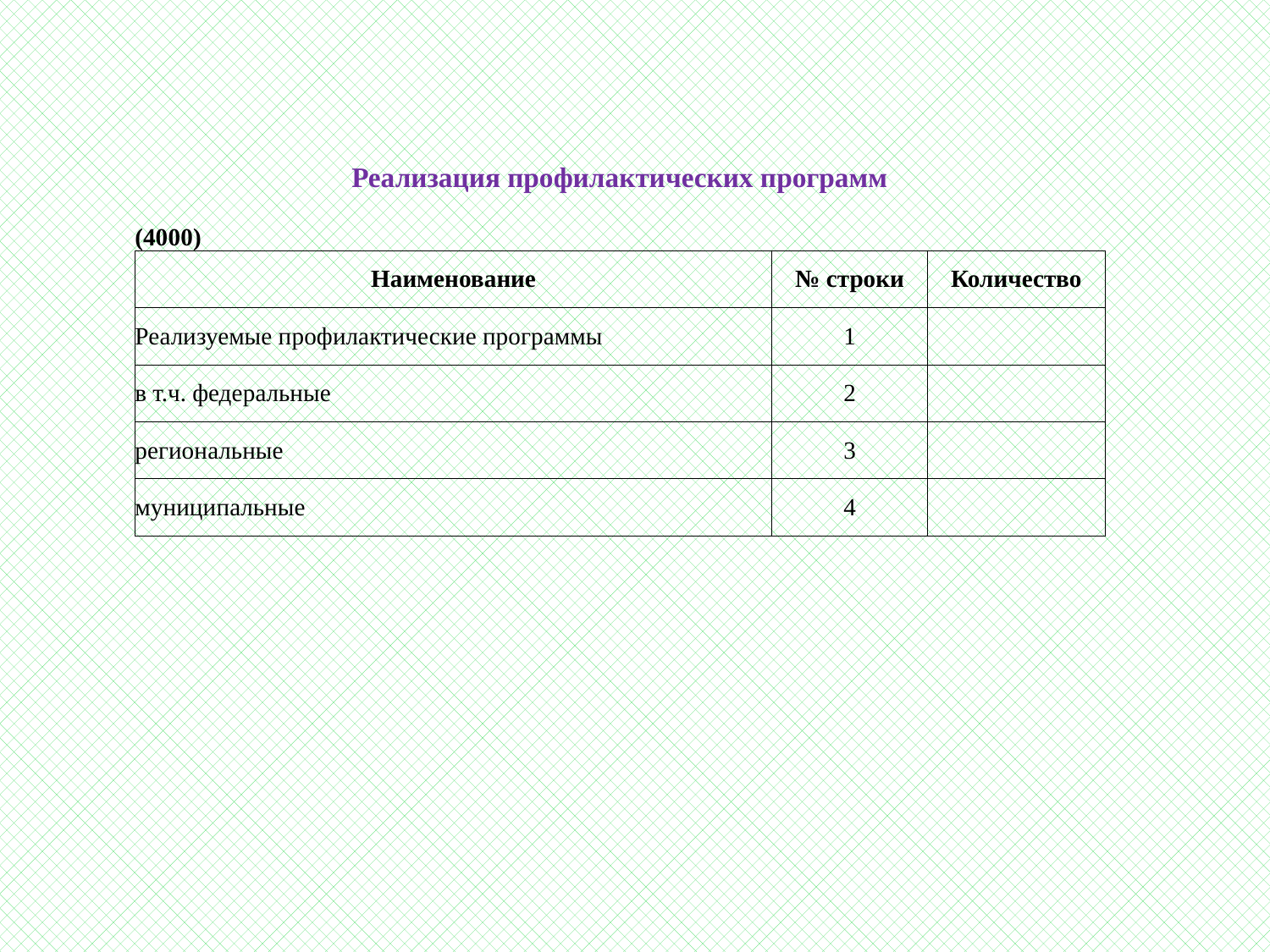

| Реализация профилактических программ |  |  |
| --- | --- | --- |
| (4000) |  |  |
| Наименование | № строки | Количество |
| Реализуемые профилактические программы | 1 |  |
| в т.ч. федеральные | 2 |  |
| региональные | 3 |  |
| муниципальные | 4 |  |